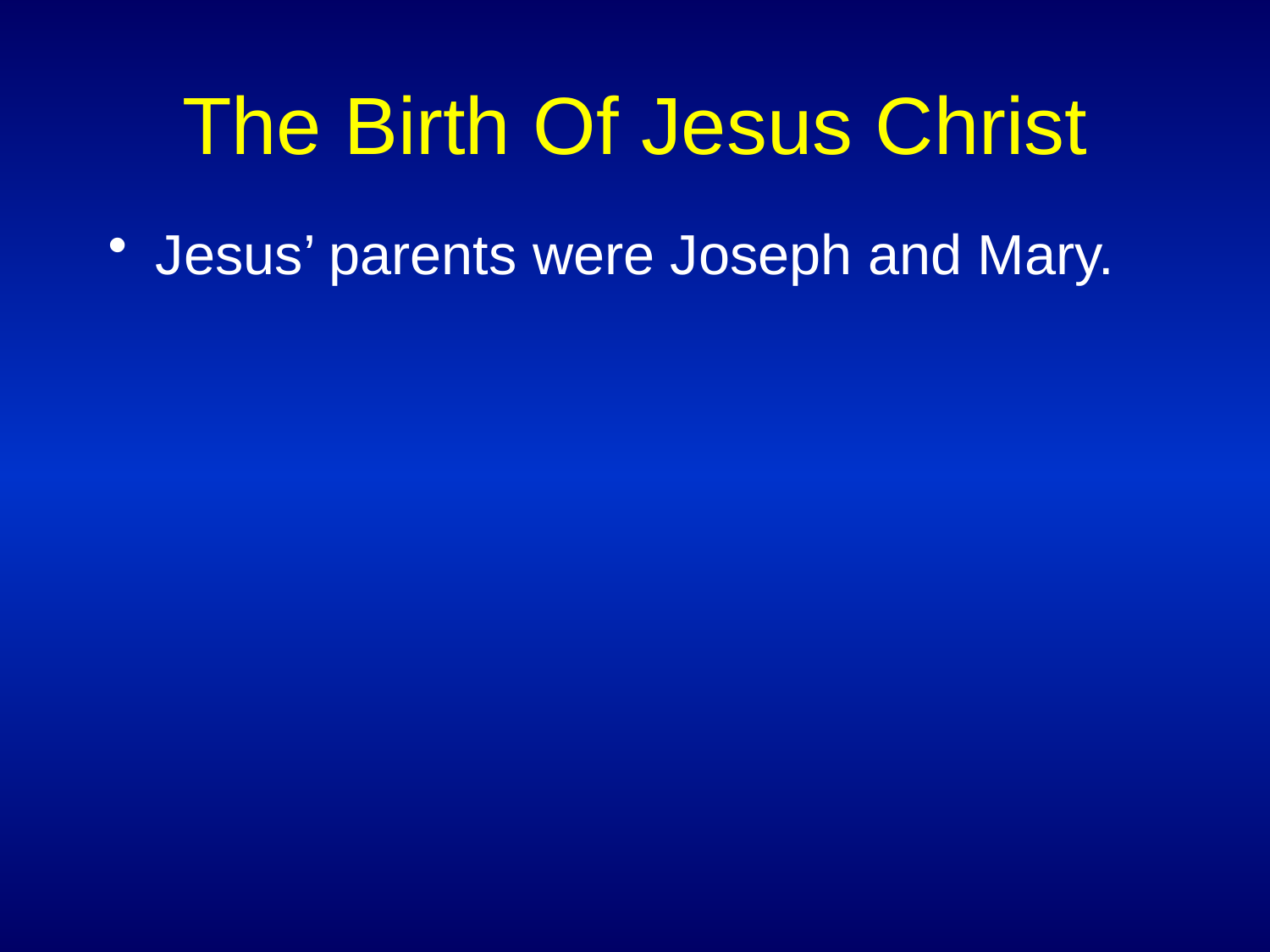

# The Birth Of Jesus Christ
Jesus’ parents were Joseph and Mary.